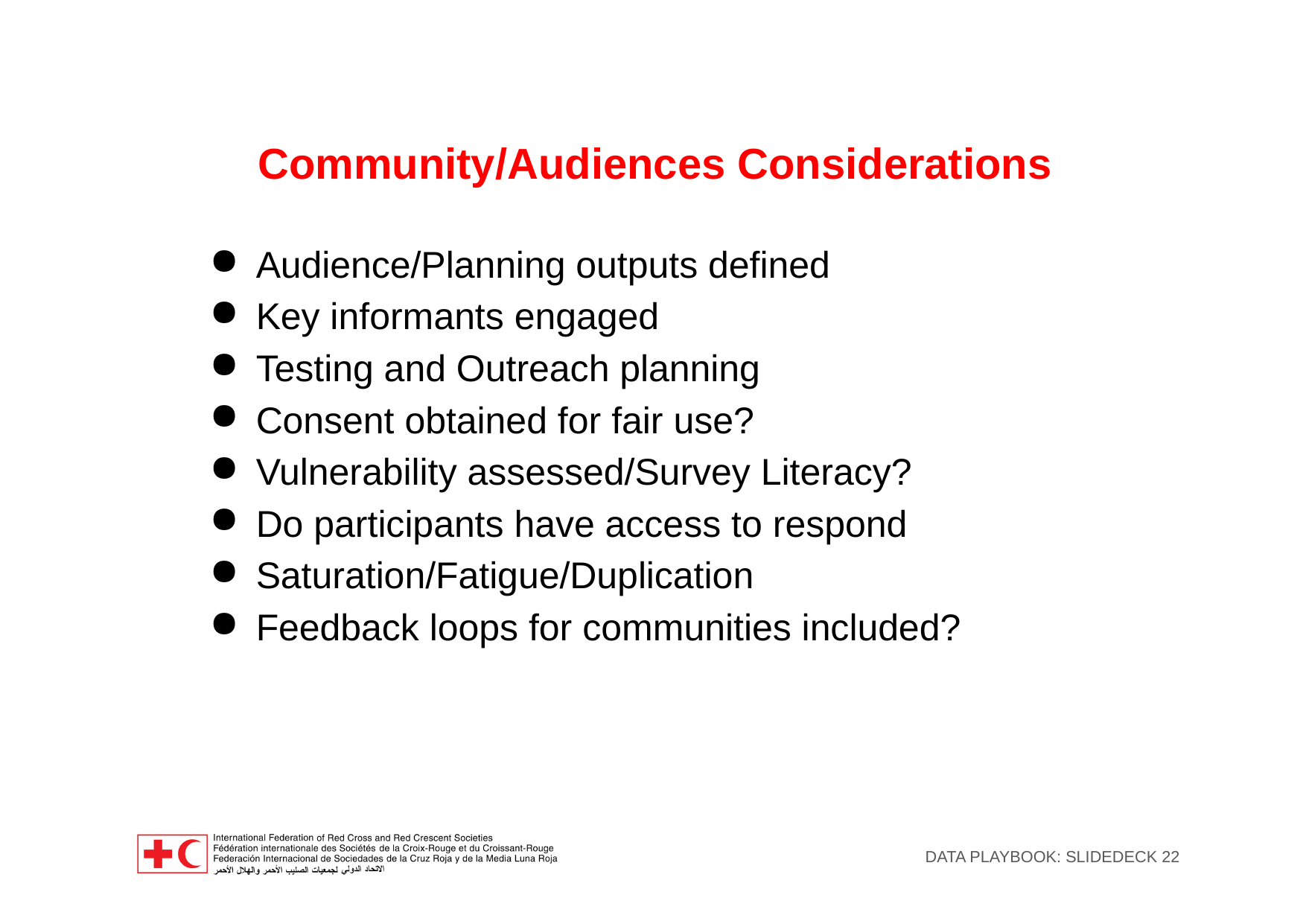

# Community/Audiences Considerations
Audience/Planning outputs defined
Key informants engaged
Testing and Outreach planning
Consent obtained for fair use?
Vulnerability assessed/Survey Literacy?
Do participants have access to respond
Saturation/Fatigue/Duplication
Feedback loops for communities included?